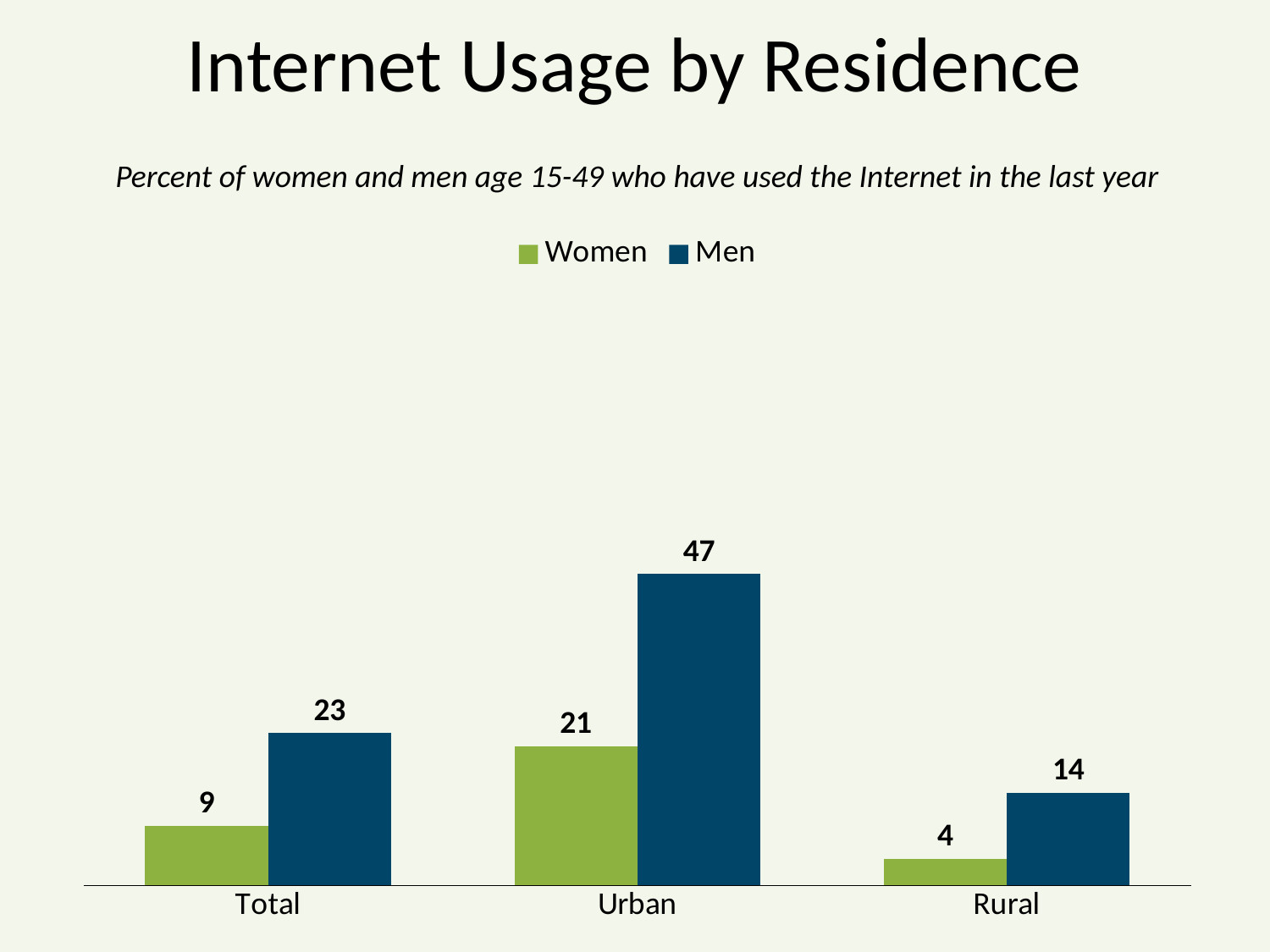

# Internet Usage by Residence
Percent of women and men age 15-49 who have used the Internet in the last year

### Chart

| Category | Women | Men |
|---|---|---|
| Total | 9.0 | 23.0 |
| Urban | 21.0 | 47.0 |
| Rural | 4.0 | 14.0 |